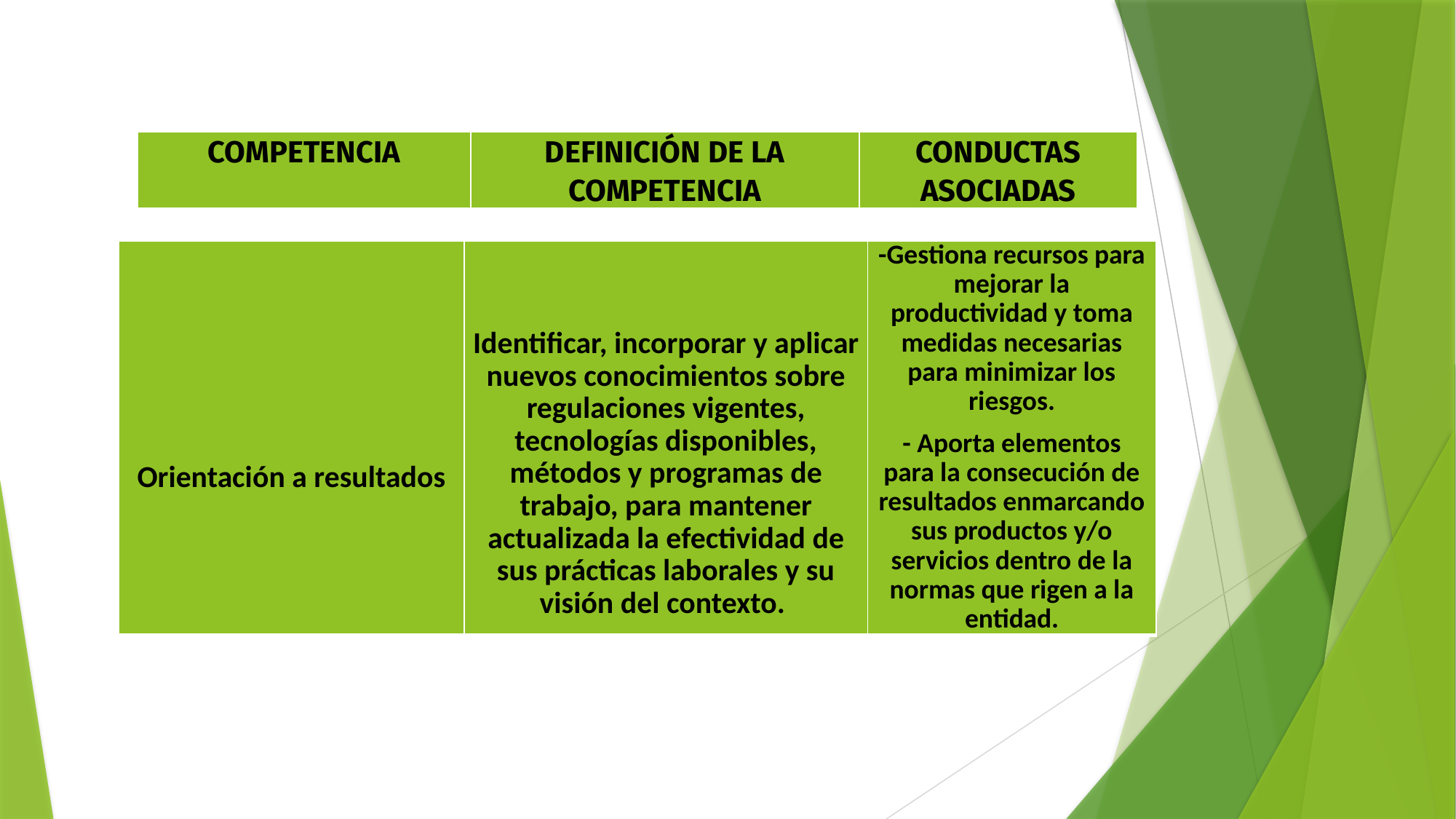

#
| COMPETENCIA | DEFINICIÓN DE LA COMPETENCIA | CONDUCTAS ASOCIADAS |
| --- | --- | --- |
| Orientación a resultados | Identificar, incorporar y aplicar nuevos conocimientos sobre regulaciones vigentes, tecnologías disponibles, métodos y programas de trabajo, para mantener actualizada la efectividad de sus prácticas laborales y su visión del contexto. | -Gestiona recursos para mejorar la productividad y toma medidas necesarias para minimizar los riesgos. - Aporta elementos para la consecución de resultados enmarcando sus productos y/o servicios dentro de la normas que rigen a la entidad. |
| --- | --- | --- |